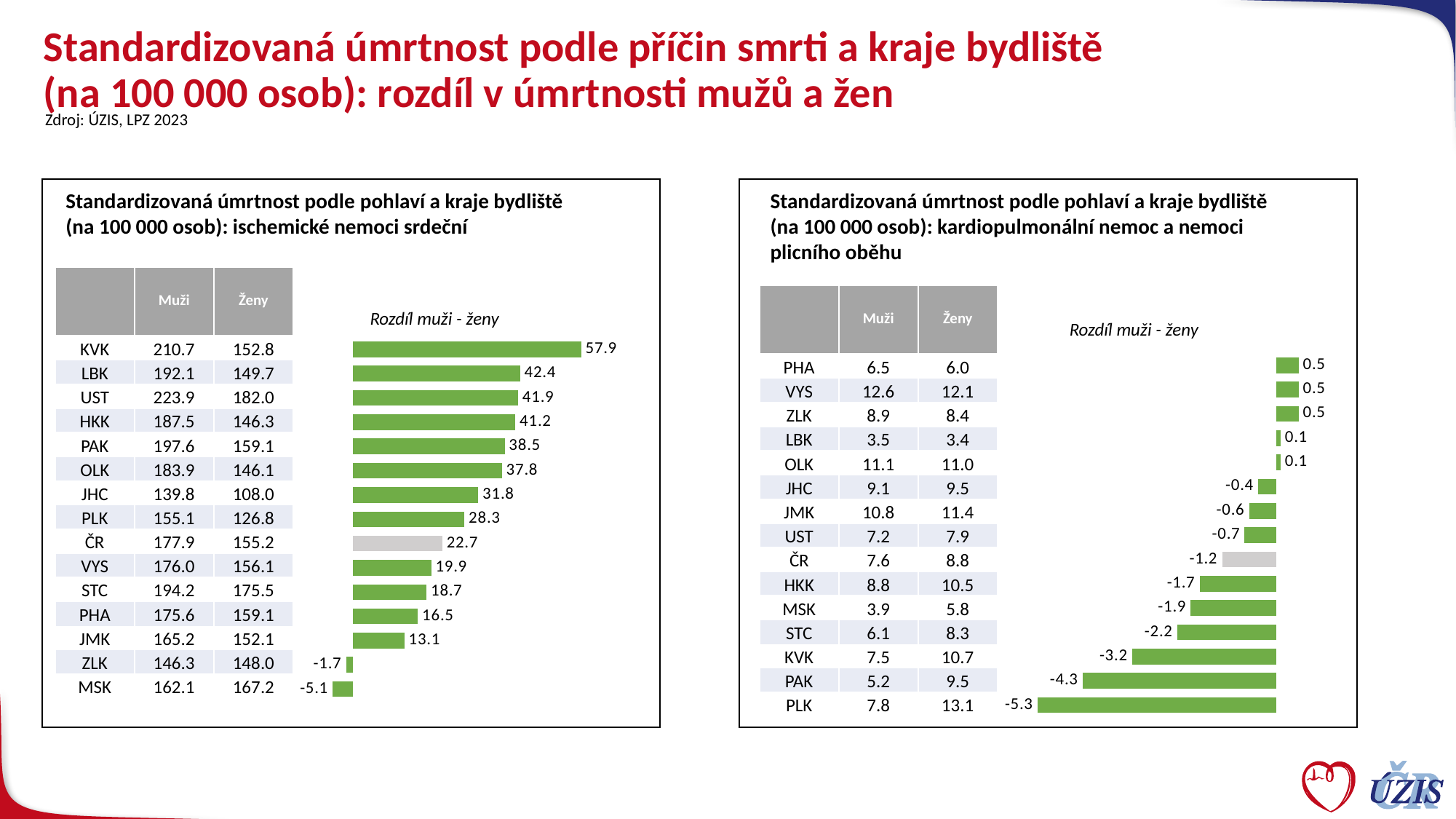

# Standardizovaná úmrtnost podle příčin smrti a kraje bydliště (na 100 000 osob): rozdíl v úmrtnosti mužů a žen
Zdroj: ÚZIS, LPZ 2023

Standardizovaná úmrtnost podle pohlaví a kraje bydliště
(na 100 000 osob): ischemické nemoci srdeční

Standardizovaná úmrtnost podle pohlaví a kraje bydliště
(na 100 000 osob): kardiopulmonální nemoc a nemoci plicního oběhu
|  | Muži | Ženy |
| --- | --- | --- |
| KVK | 210.7 | 152.8 |
| LBK | 192.1 | 149.7 |
| UST | 223.9 | 182.0 |
| HKK | 187.5 | 146.3 |
| PAK | 197.6 | 159.1 |
| OLK | 183.9 | 146.1 |
| JHC | 139.8 | 108.0 |
| PLK | 155.1 | 126.8 |
| ČR | 177.9 | 155.2 |
| VYS | 176.0 | 156.1 |
| STC | 194.2 | 175.5 |
| PHA | 175.6 | 159.1 |
| JMK | 165.2 | 152.1 |
| ZLK | 146.3 | 148.0 |
| MSK | 162.1 | 167.2 |
|  | Muži | Ženy |
| --- | --- | --- |
| PHA | 6.5 | 6.0 |
| VYS | 12.6 | 12.1 |
| ZLK | 8.9 | 8.4 |
| LBK | 3.5 | 3.4 |
| OLK | 11.1 | 11.0 |
| JHC | 9.1 | 9.5 |
| JMK | 10.8 | 11.4 |
| UST | 7.2 | 7.9 |
| ČR | 7.6 | 8.8 |
| HKK | 8.8 | 10.5 |
| MSK | 3.9 | 5.8 |
| STC | 6.1 | 8.3 |
| KVK | 7.5 | 10.7 |
| PAK | 5.2 | 9.5 |
| PLK | 7.8 | 13.1 |
Rozdíl muži - ženy
Rozdíl muži - ženy

### Chart

| Category | Sloupec1 |
|---|---|

### Chart

| Category | Sloupec1 |
|---|---|